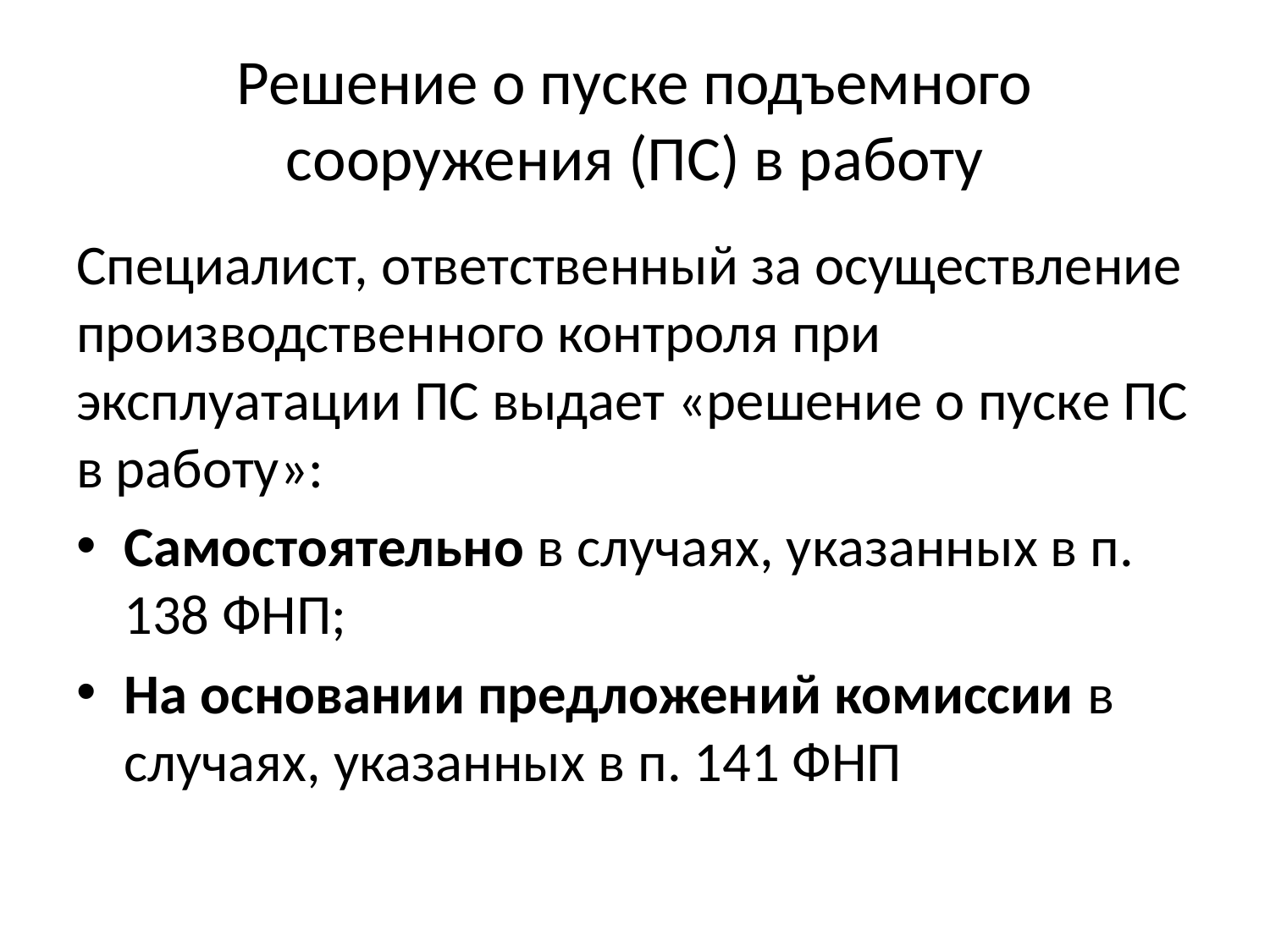

# Решение о пуске подъемного сооружения (ПС) в работу
Специалист, ответственный за осуществление производственного контроля при эксплуатации ПС выдает «решение о пуске ПС в работу»:
Самостоятельно в случаях, указанных в п. 138 ФНП;
На основании предложений комиссии в случаях, указанных в п. 141 ФНП